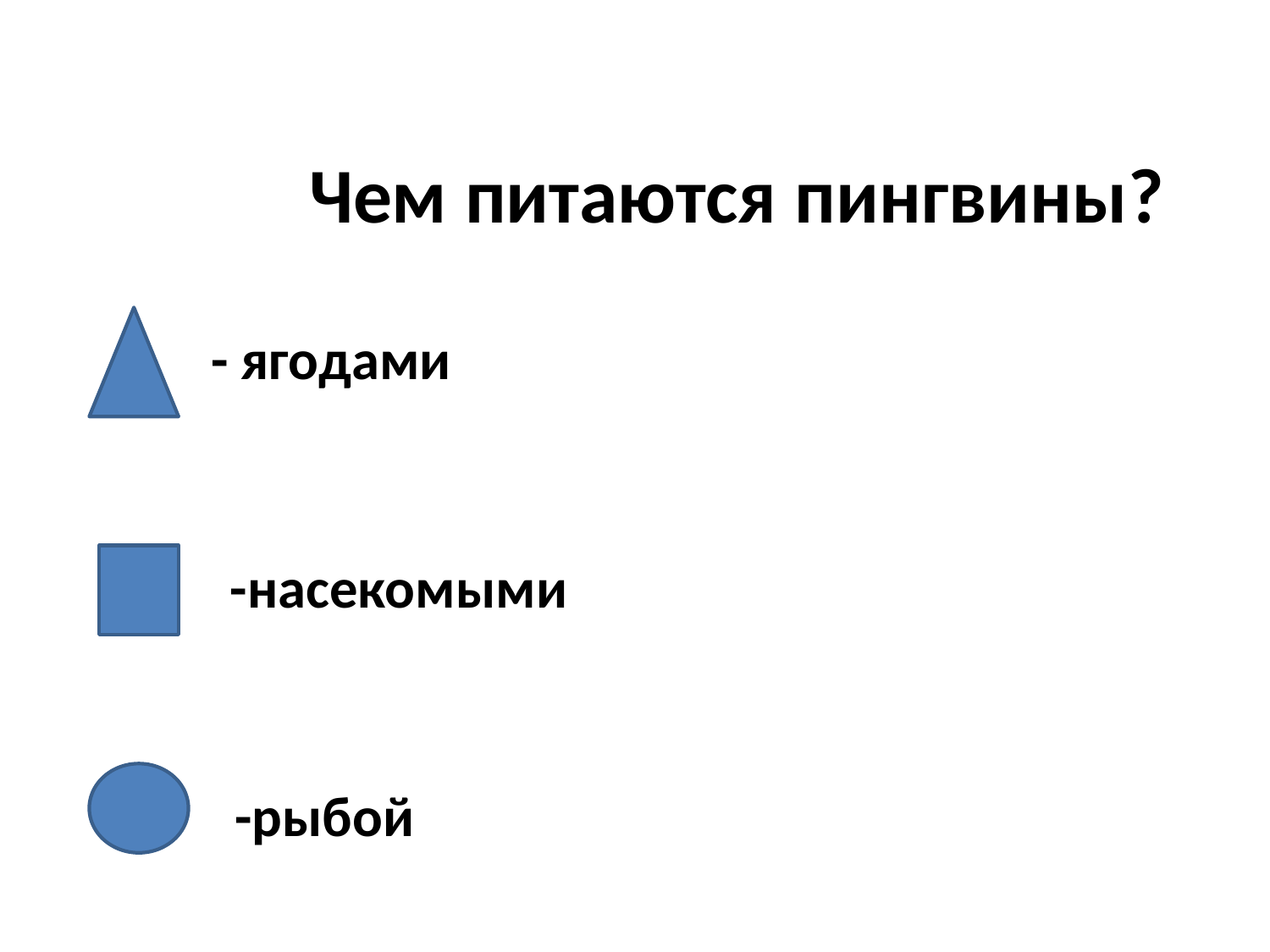

Чем питаются пингвины?

- ягодами

-насекомыми

-рыбой